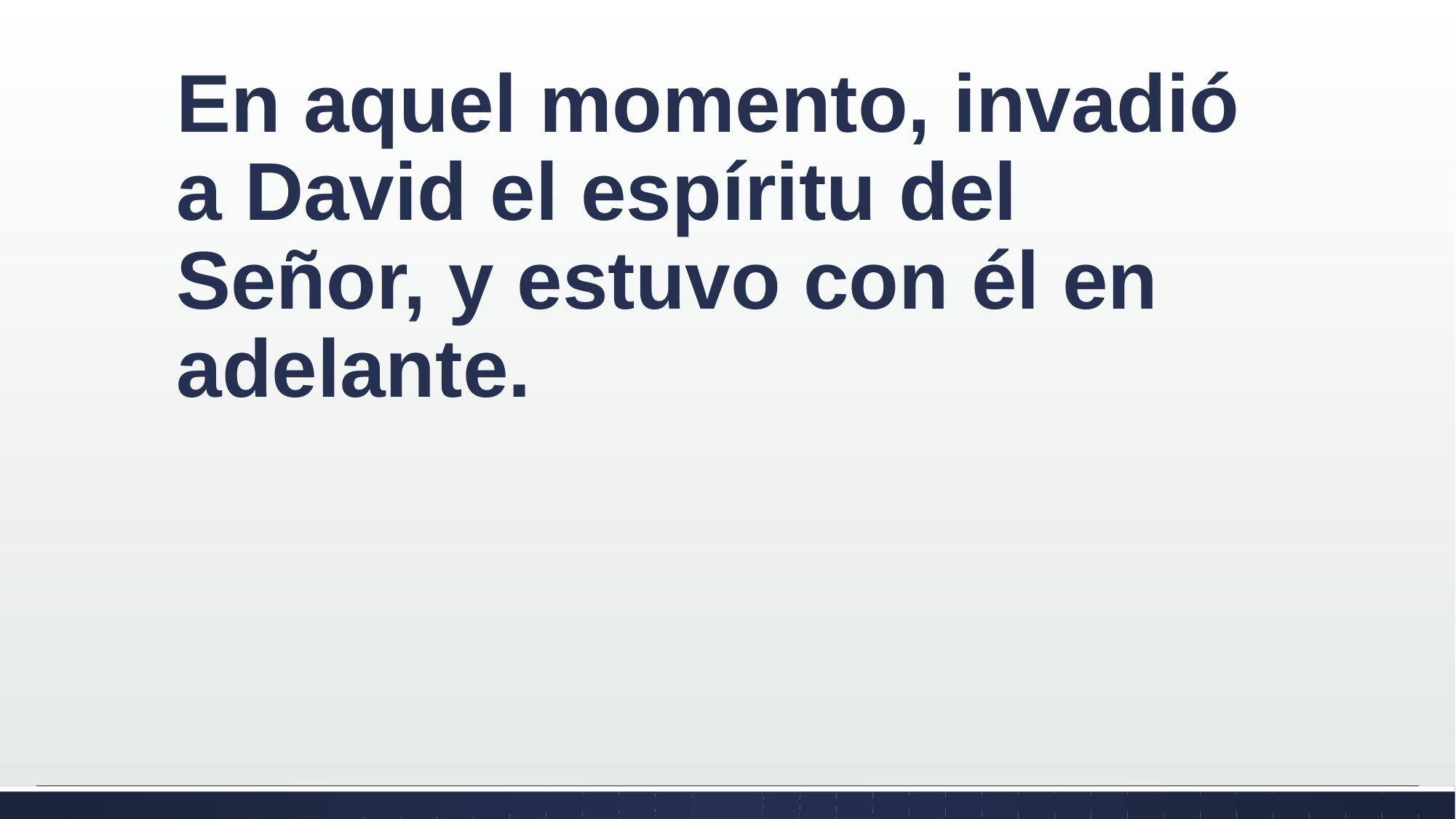

#
En aquel momento, invadió a David el espíritu del Señor, y estuvo con él en adelante.